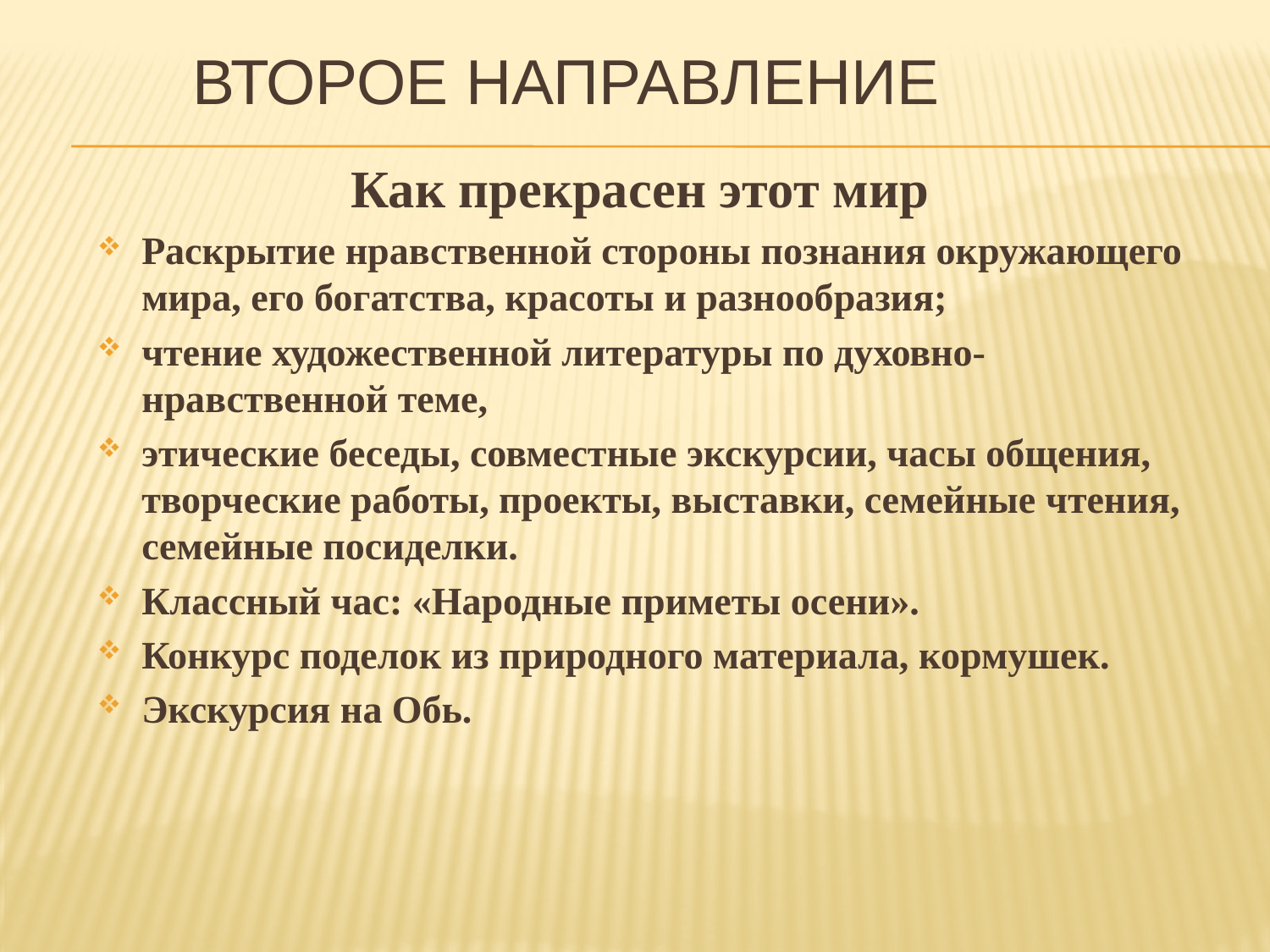

# Второе направление
Как прекрасен этот мир
Раскрытие нравственной стороны познания окружающего мира, его богатства, красоты и разнообразия;
чтение художественной литературы по духовно-нравственной теме,
этические беседы, совместные экскурсии, часы общения, творческие работы, проекты, выставки, семейные чтения, семейные посиделки.
Классный час: «Народные приметы осени».
Конкурс поделок из природного материала, кормушек.
Экскурсия на Обь.